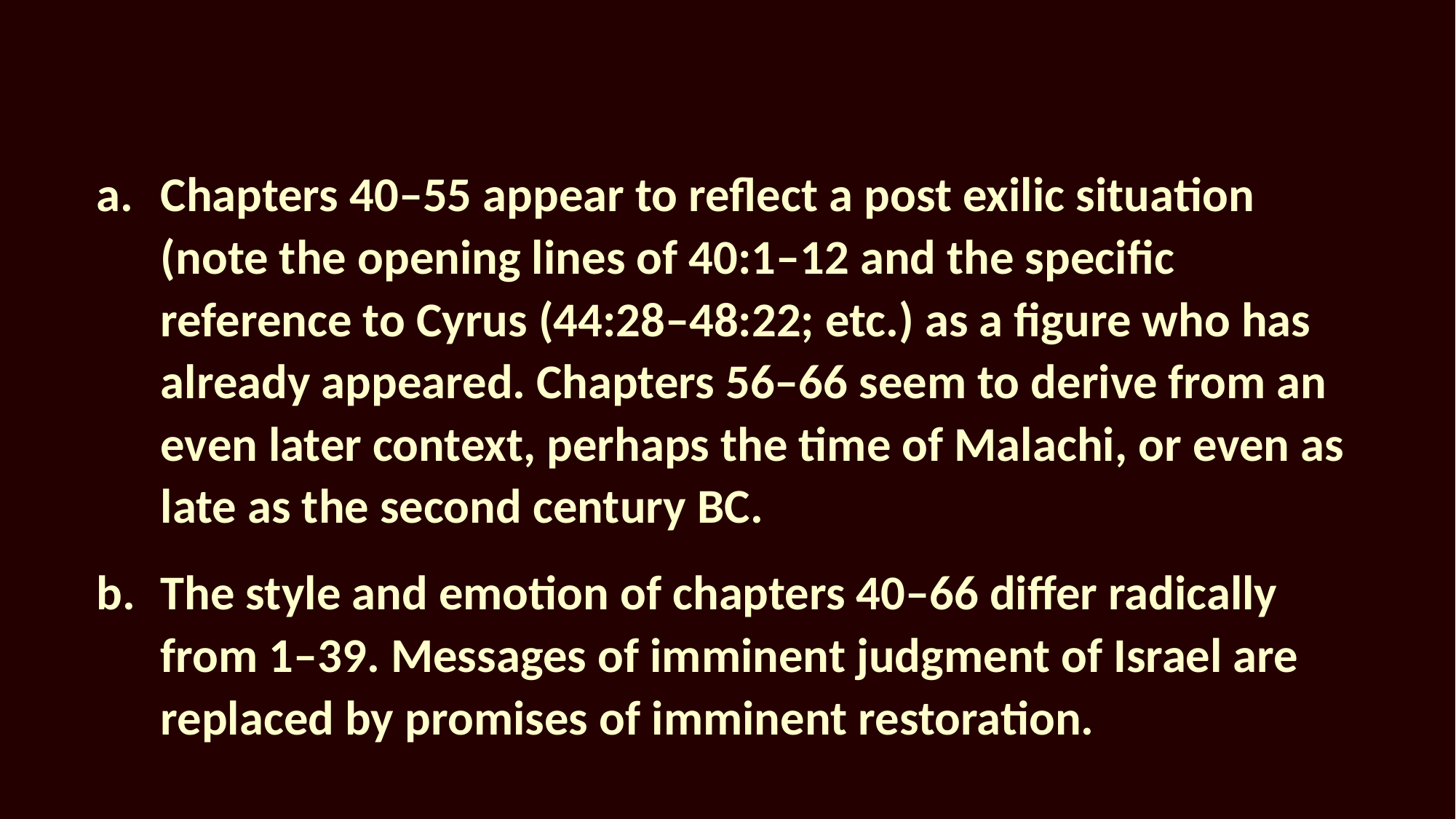

Chapters 40–55 appear to reflect a post exilic situation (note the opening lines of 40:1–12 and the specific reference to Cyrus (44:28–48:22; etc.) as a figure who has already appeared. Chapters 56–66 seem to derive from an even later context, perhaps the time of Malachi, or even as late as the second century BC.
The style and emotion of chapters 40–66 differ radically from 1–39. Messages of imminent judgment of Israel are replaced by promises of imminent restoration.